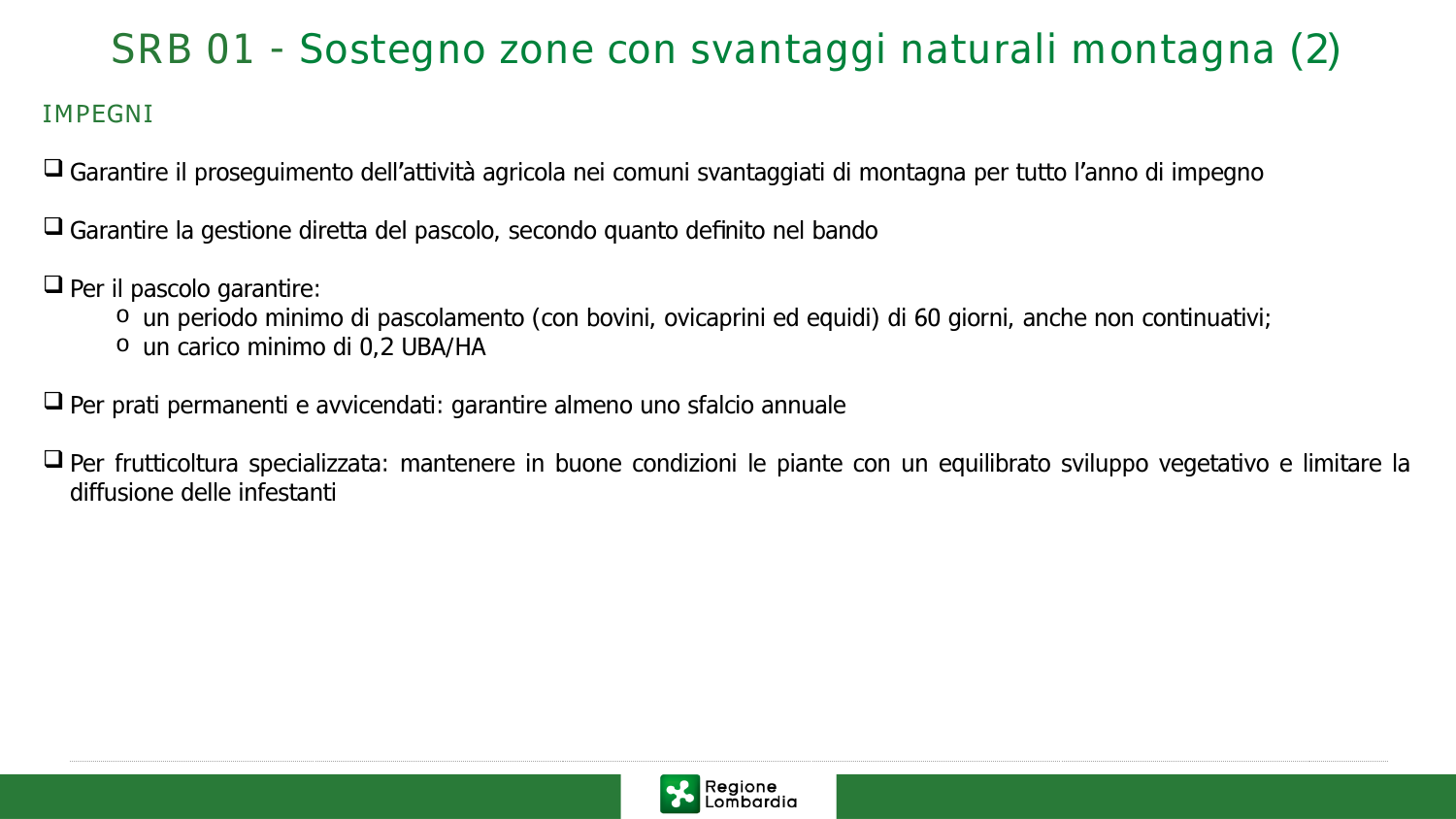

# SRB 01 - Sostegno zone con svantaggi naturali montagna (2)
IMPEGNI

Garantire il proseguimento dell’attività agricola nei comuni svantaggiati di montagna per tutto l’anno di impegno

Garantire la gestione diretta del pascolo, secondo quanto definito nel bando

Per il pascolo garantire:
un periodo minimo di pascolamento (con bovini, ovicaprini ed equidi) di 60 giorni, anche non continuativi;
un carico minimo di 0,2 UBA/HA

Per prati permanenti e avvicendati: garantire almeno uno sfalcio annuale

Per frutticoltura specializzata: mantenere in buone condizioni le piante con un equilibrato sviluppo vegetativo e limitare la diffusione delle infestanti